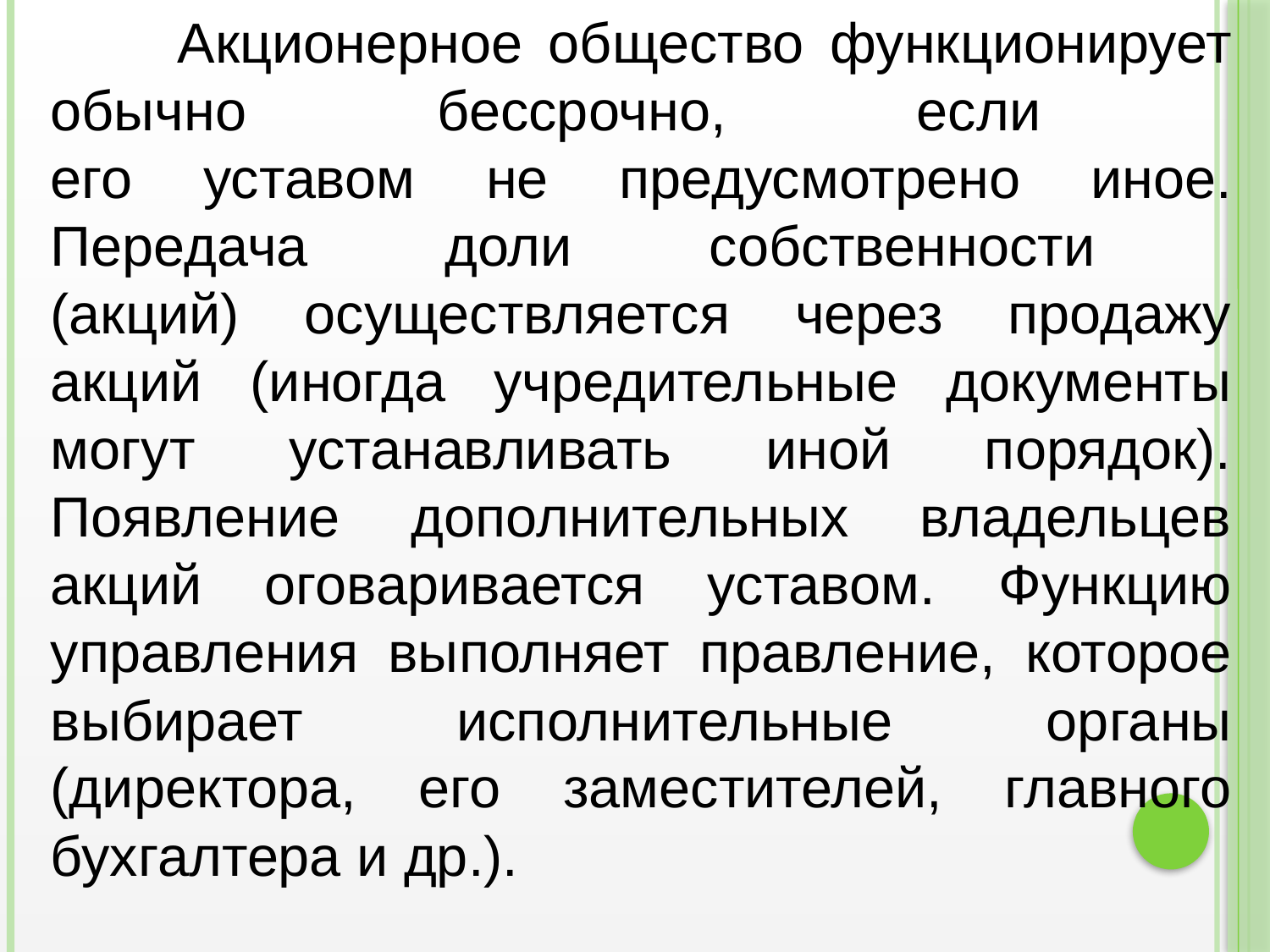

Акционерное общество функционирует обычно бессрочно, если
его уставом не предусмотрено иное. Передача доли собственности
(акций) осуществляется через продажу акций (иногда учредительные документы могут устанавливать иной порядок). Появление дополнительных владельцев акций оговаривается уставом. Функцию управления выполняет правление, которое выбирает исполнительные органы (директора, его заместителей, главного бухгалтера и др.).